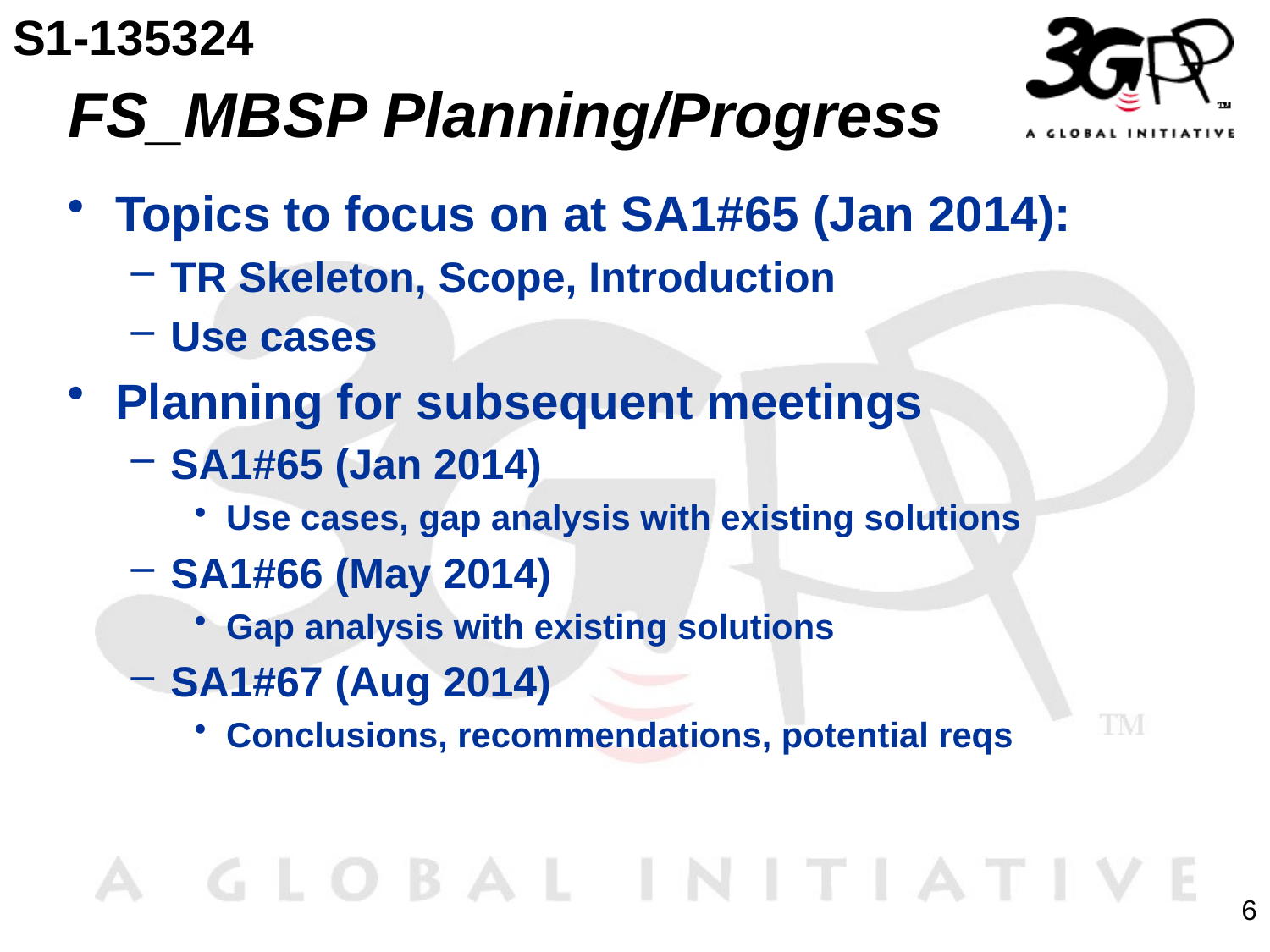

S1-135324

# FS_MBSP Planning/Progress
Topics to focus on at SA1#65 (Jan 2014):
TR Skeleton, Scope, Introduction
Use cases
Planning for subsequent meetings
SA1#65 (Jan 2014)
Use cases, gap analysis with existing solutions
SA1#66 (May 2014)
Gap analysis with existing solutions
SA1#67 (Aug 2014)
Conclusions, recommendations, potential reqs
6